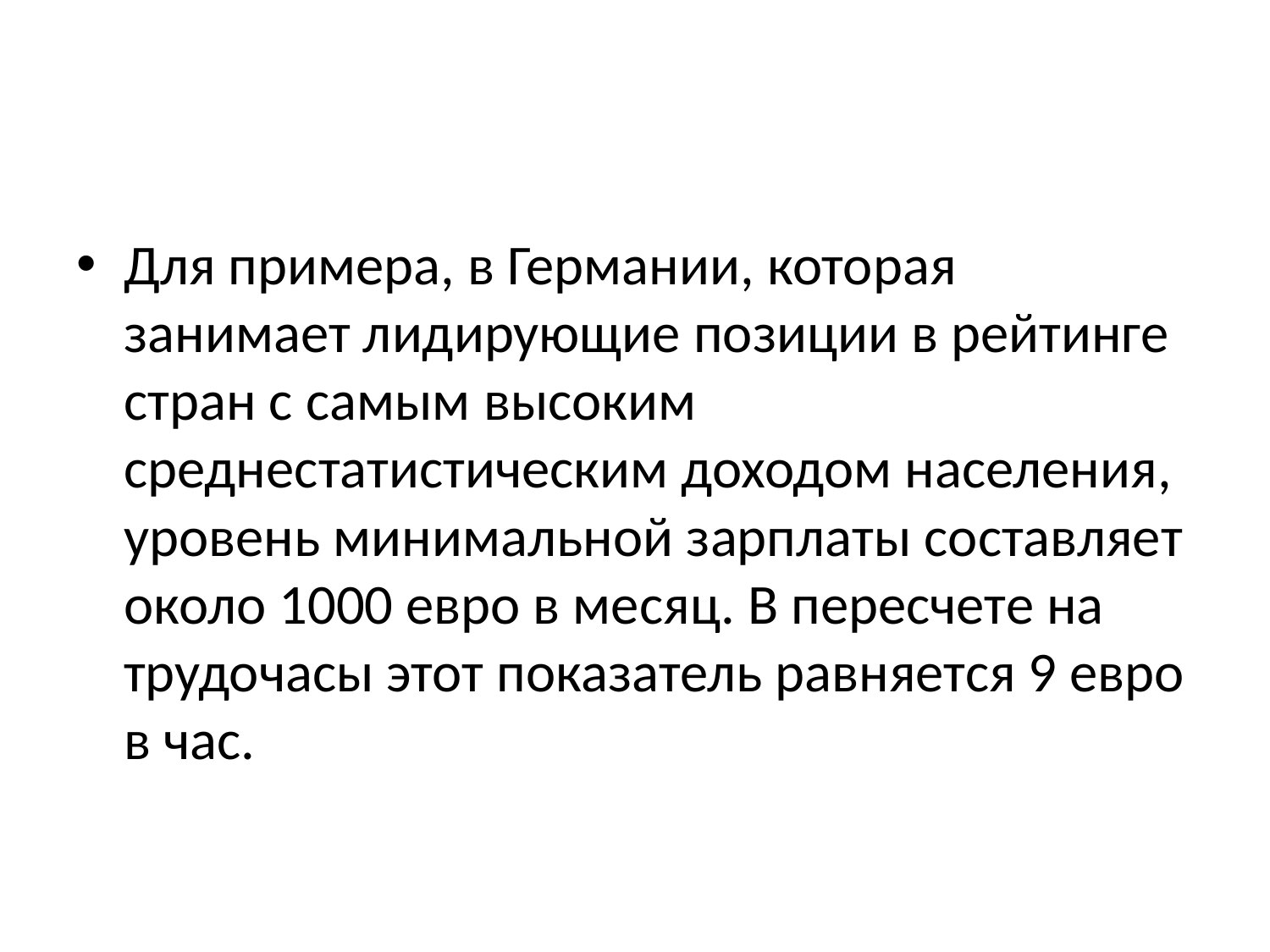

#
Для примера, в Германии, которая занимает лидирующие позиции в рейтинге стран с самым высоким среднестатистическим доходом населения, уровень минимальной зарплаты составляет около 1000 евро в месяц. В пересчете на трудочасы этот показатель равняется 9 евро в час.